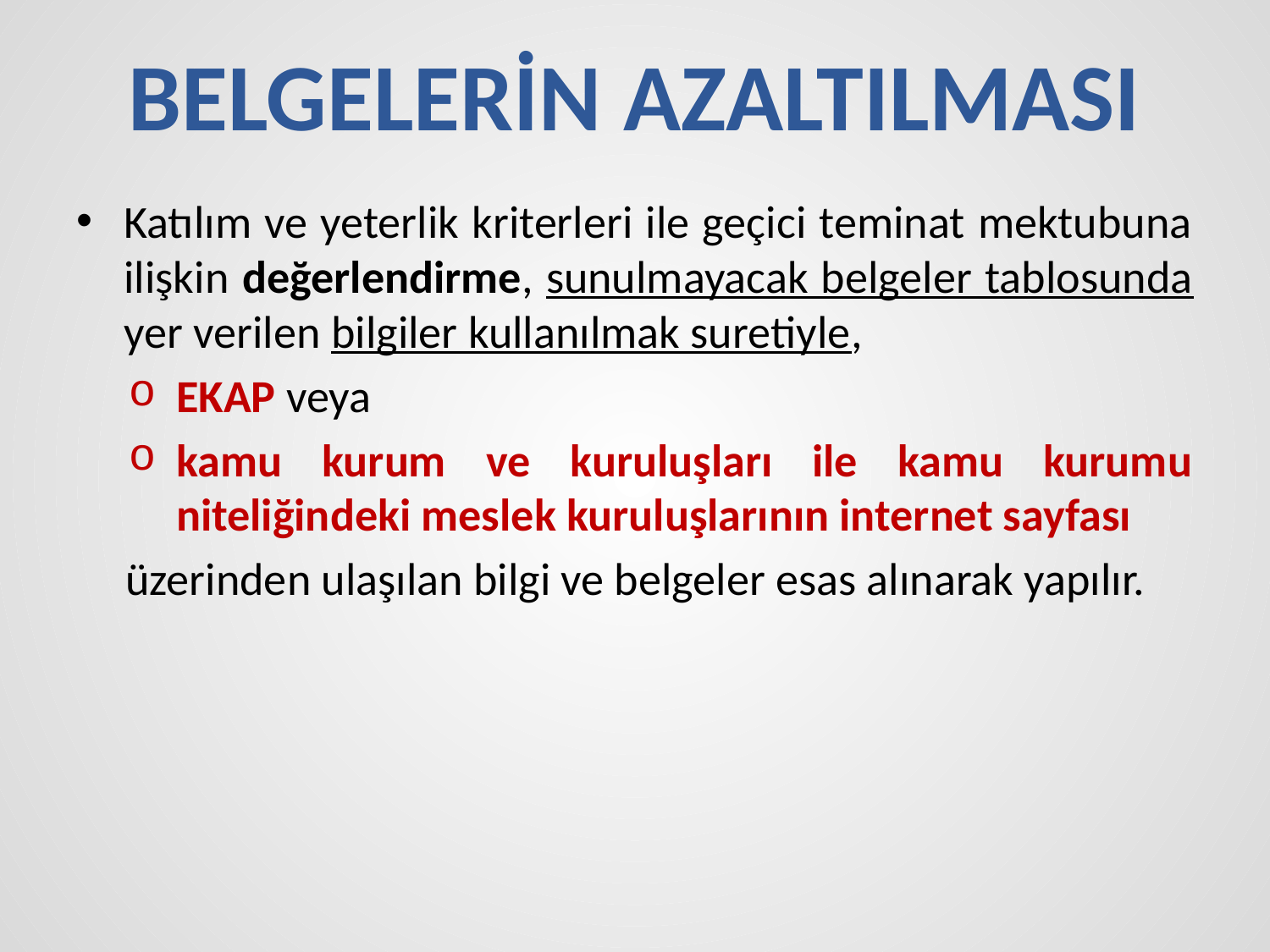

# BELGELERİN AZALTILMASI
Katılım ve yeterlik kriterleri ile geçici teminat mektubuna ilişkin değerlendirme, sunulmayacak belgeler tablosunda yer verilen bilgiler kullanılmak suretiyle,
EKAP veya
kamu kurum ve kuruluşları ile kamu kurumu niteliğindeki meslek kuruluşlarının internet sayfası
üzerinden ulaşılan bilgi ve belgeler esas alınarak yapılır.